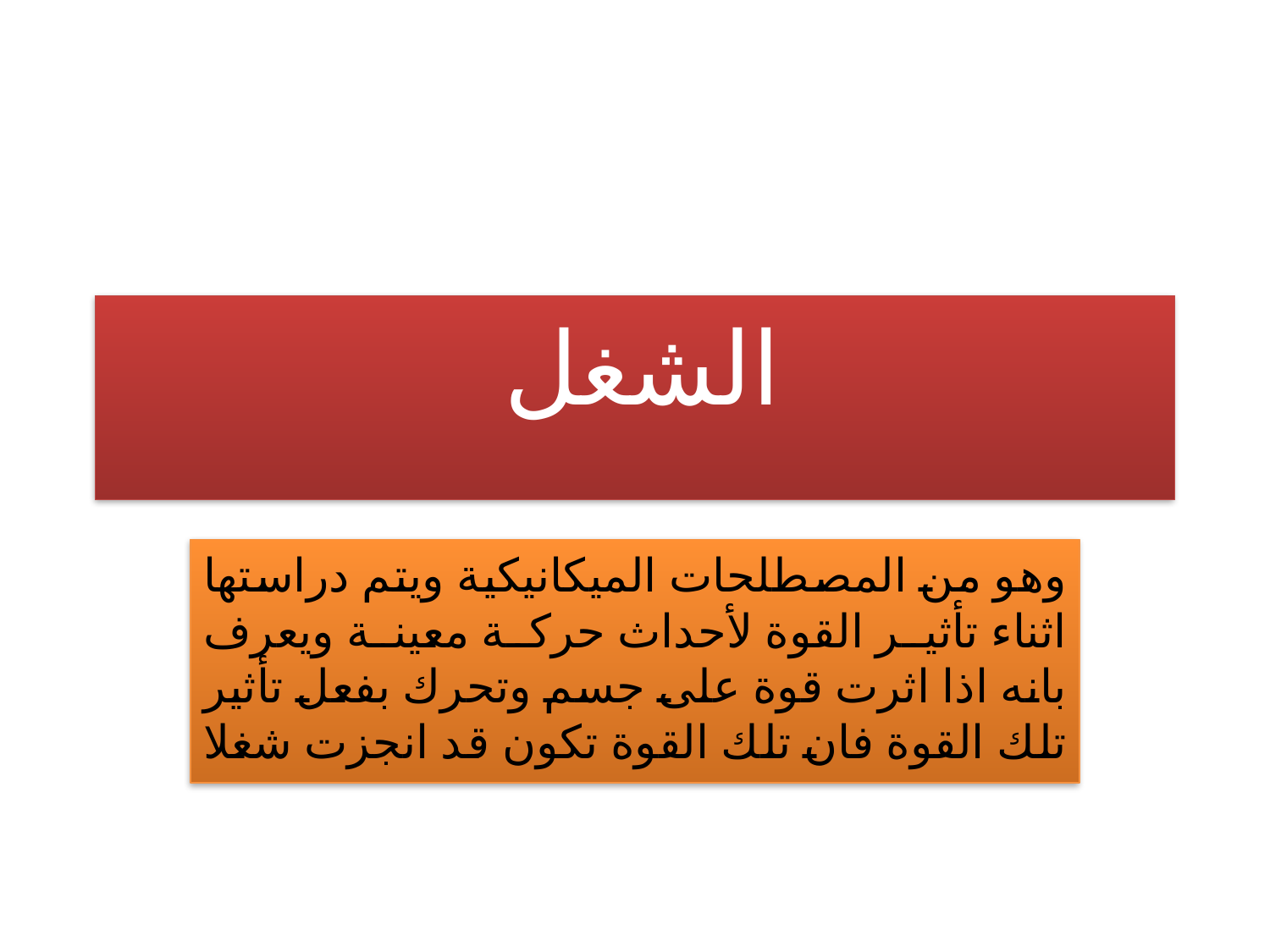

# الشغل
وهو من المصطلحات الميكانيكية ويتم دراستها اثناء تأثير القوة لأحداث حركة معينة ويعرف بانه اذا اثرت قوة على جسم وتحرك بفعل تأثير تلك القوة فان تلك القوة تكون قد انجزت شغلا